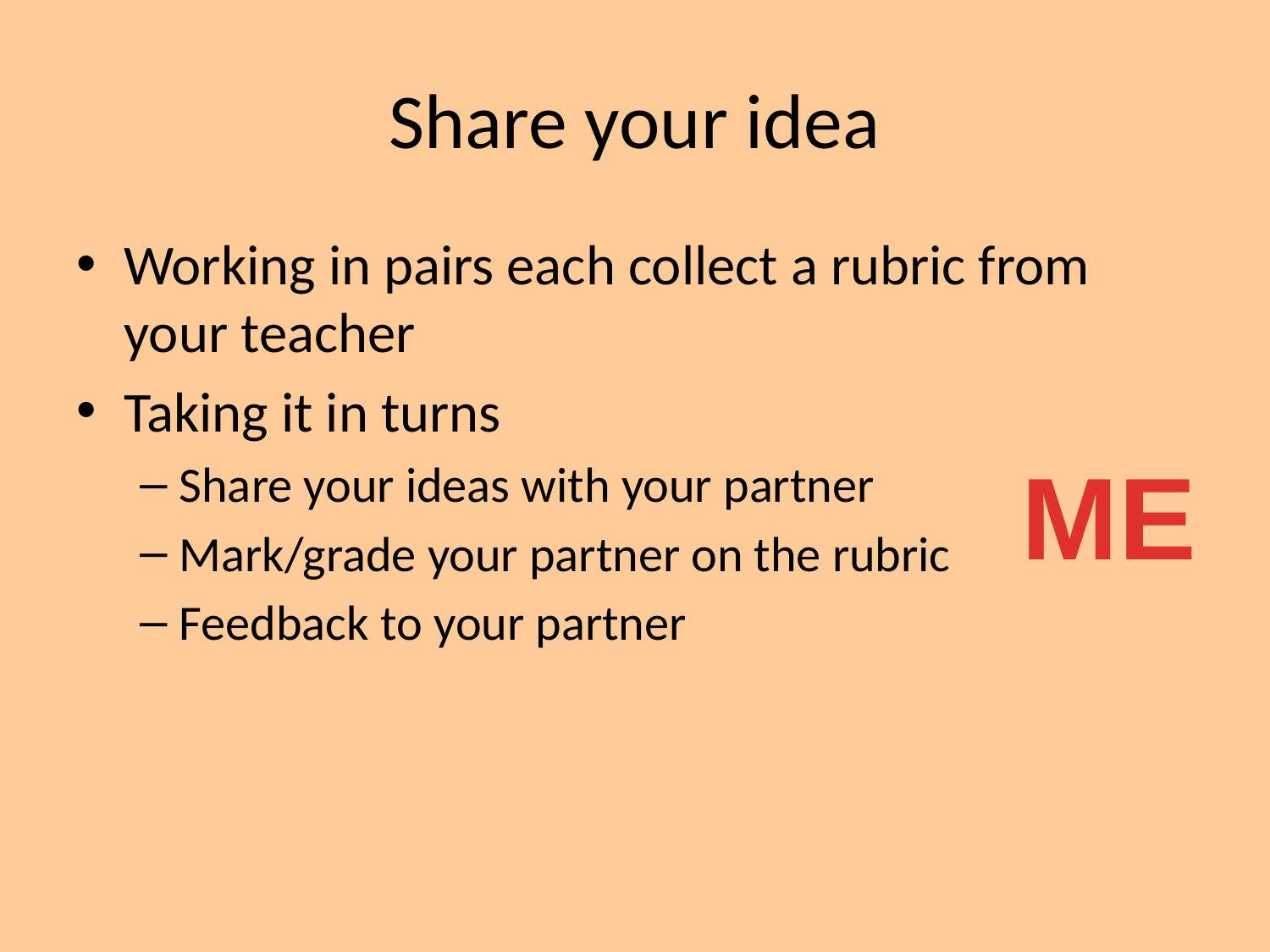

# Share your idea
Working in pairs each collect a rubric from your teacher
Taking it in turns
Share your ideas with your partner
Mark/grade your partner on the rubric
Feedback to your partner
ME